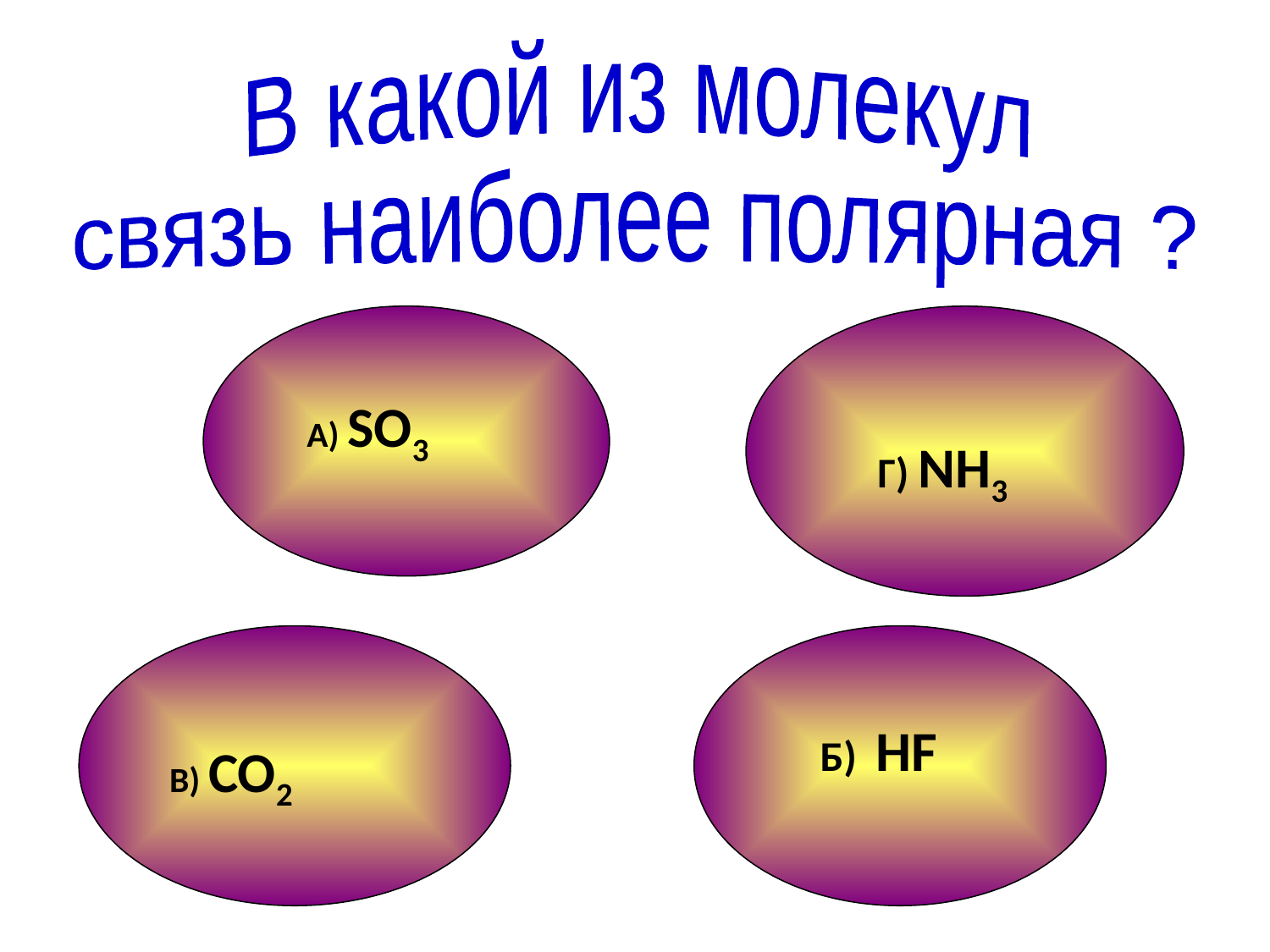

В какой из молекул
связь наиболее полярная ?

     А) SO3

     Г) NH3

               В) CO2

   Б)  HF